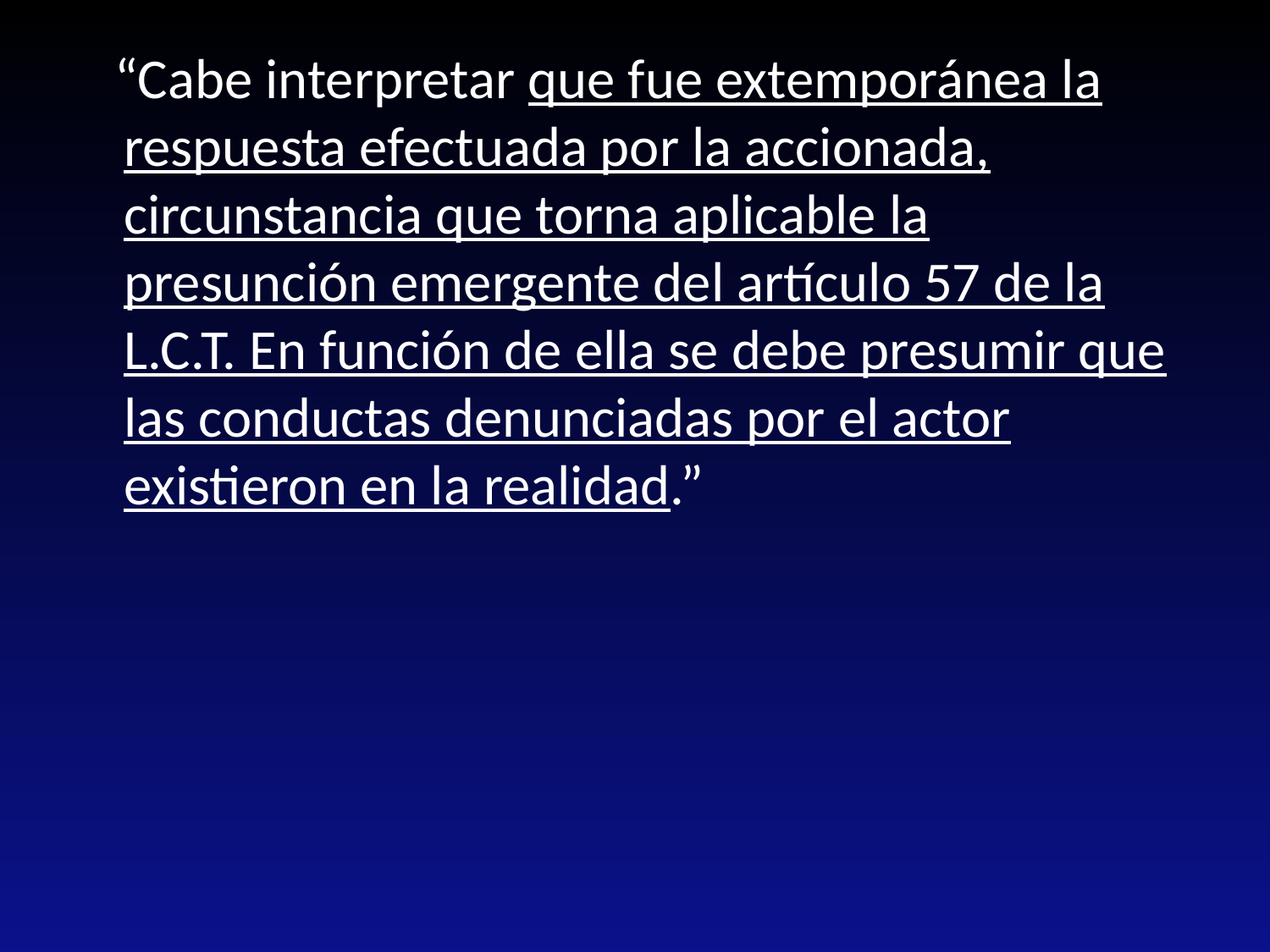

“Cabe interpretar que fue extemporánea la respuesta efectuada por la accionada, circunstancia que torna aplicable la presunción emergente del artículo 57 de la L.C.T. En función de ella se debe presumir que las conductas denunciadas por el actor existieron en la realidad.”